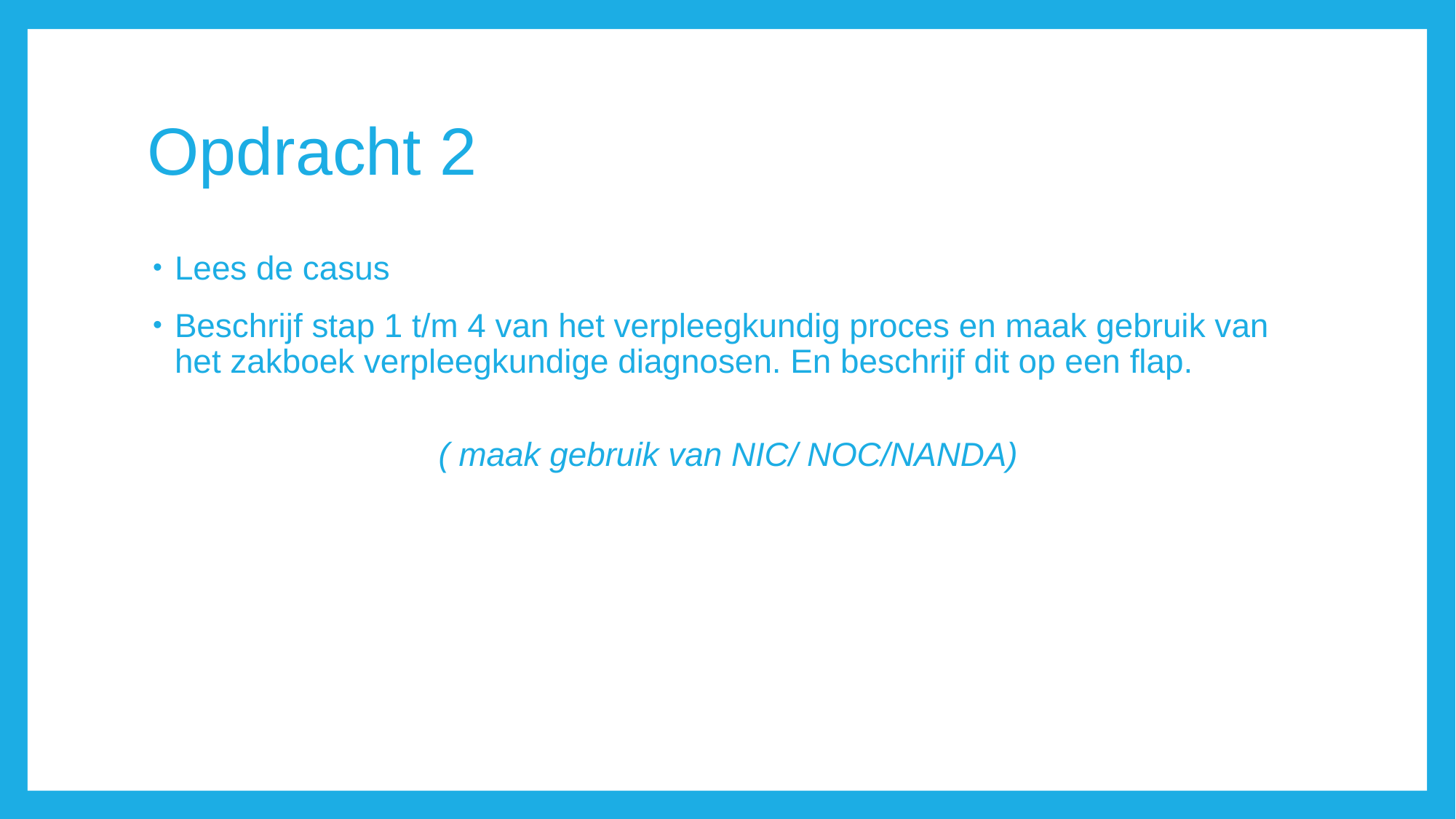

# Opdracht 2
Lees de casus
Beschrijf stap 1 t/m 4 van het verpleegkundig proces en maak gebruik van het zakboek verpleegkundige diagnosen. En beschrijf dit op een flap.
( maak gebruik van NIC/ NOC/NANDA)